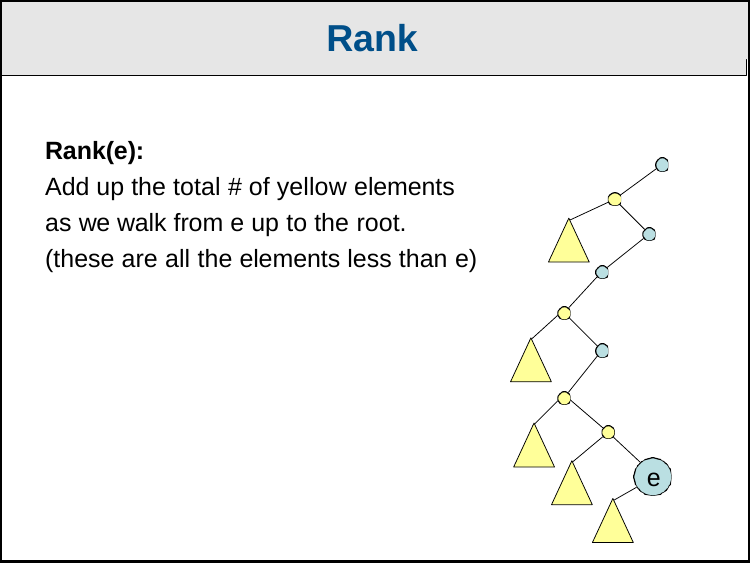

Rank
Rank(e):
Add up the total # of yellow elements
as we walk from e up to the root.
(these are all the elements less than e)

e